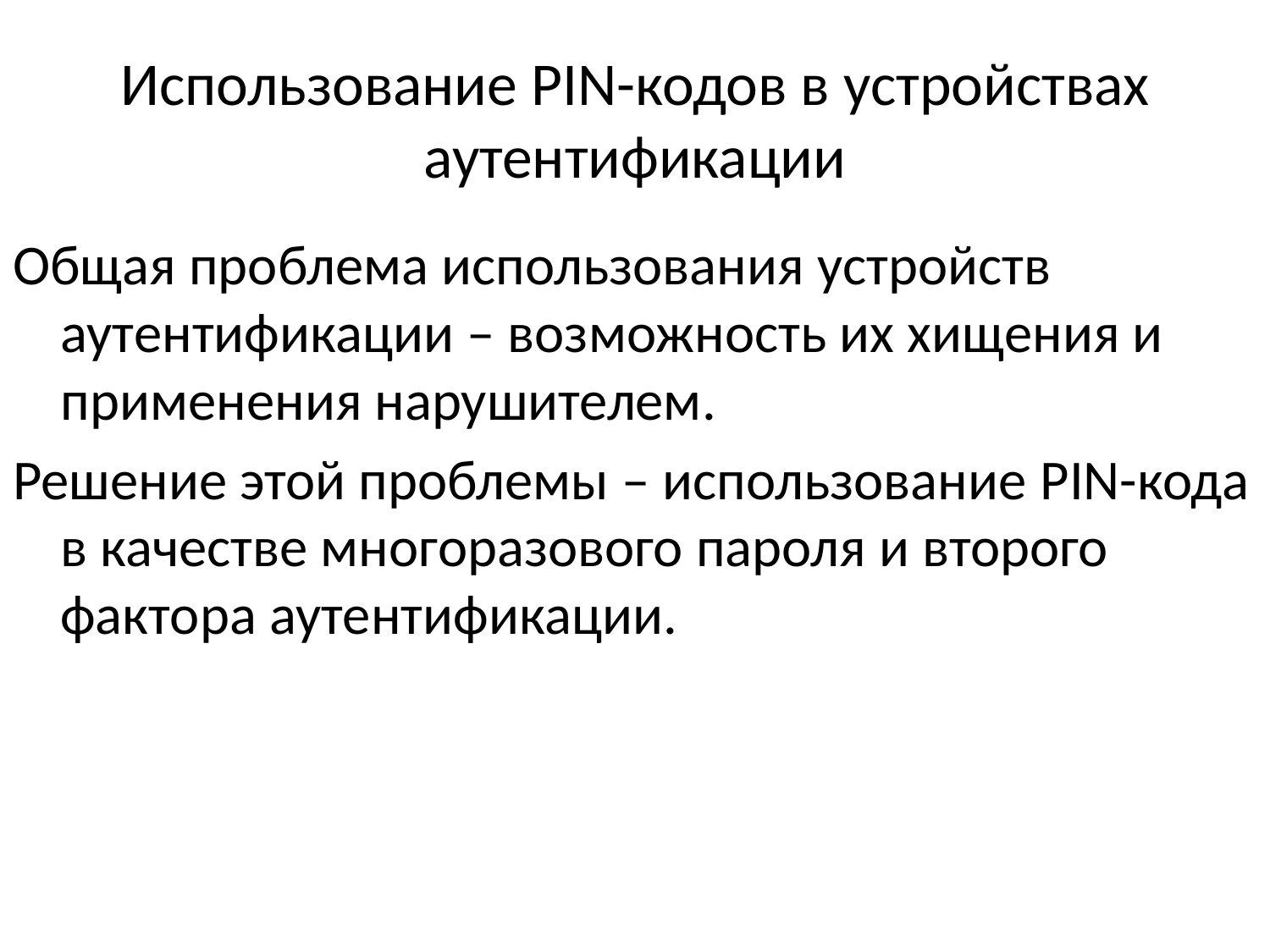

# Использование PIN-кодов в устройствах аутентификации
Общая проблема использования устройств аутентификации – возможность их хищения и применения нарушителем.
Решение этой проблемы – использование PIN-кода в качестве многоразового пароля и второго фактора аутентификации.